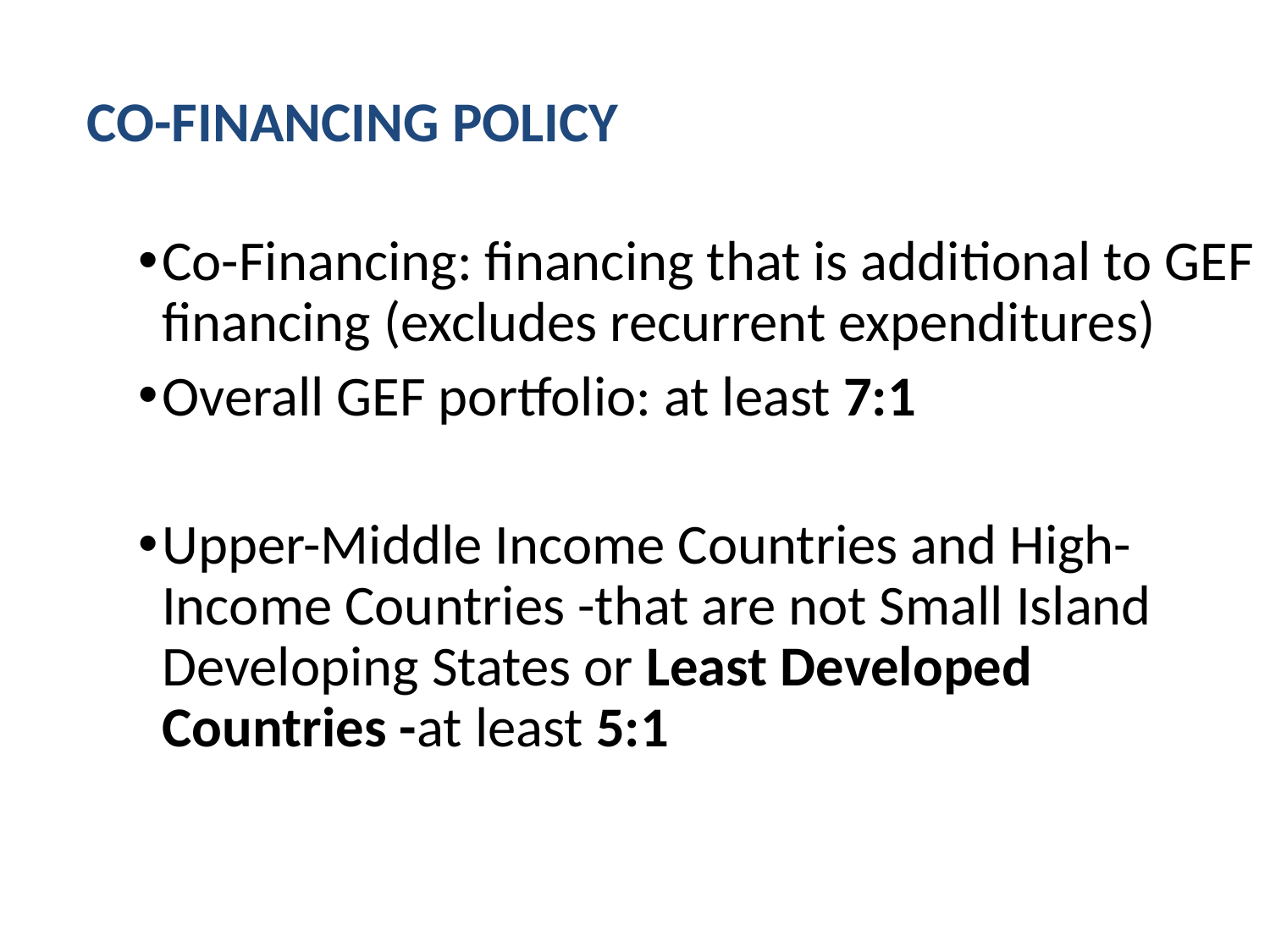

# CO-FINANCING POLICY

Co-Financing: financing that is additional to GEF financing (excludes recurrent expenditures)
Overall GEF portfolio: at least 7:1

Upper-Middle Income Countries and High-Income Countries -that are not Small Island Developing States or Least Developed Countries -at least 5:1